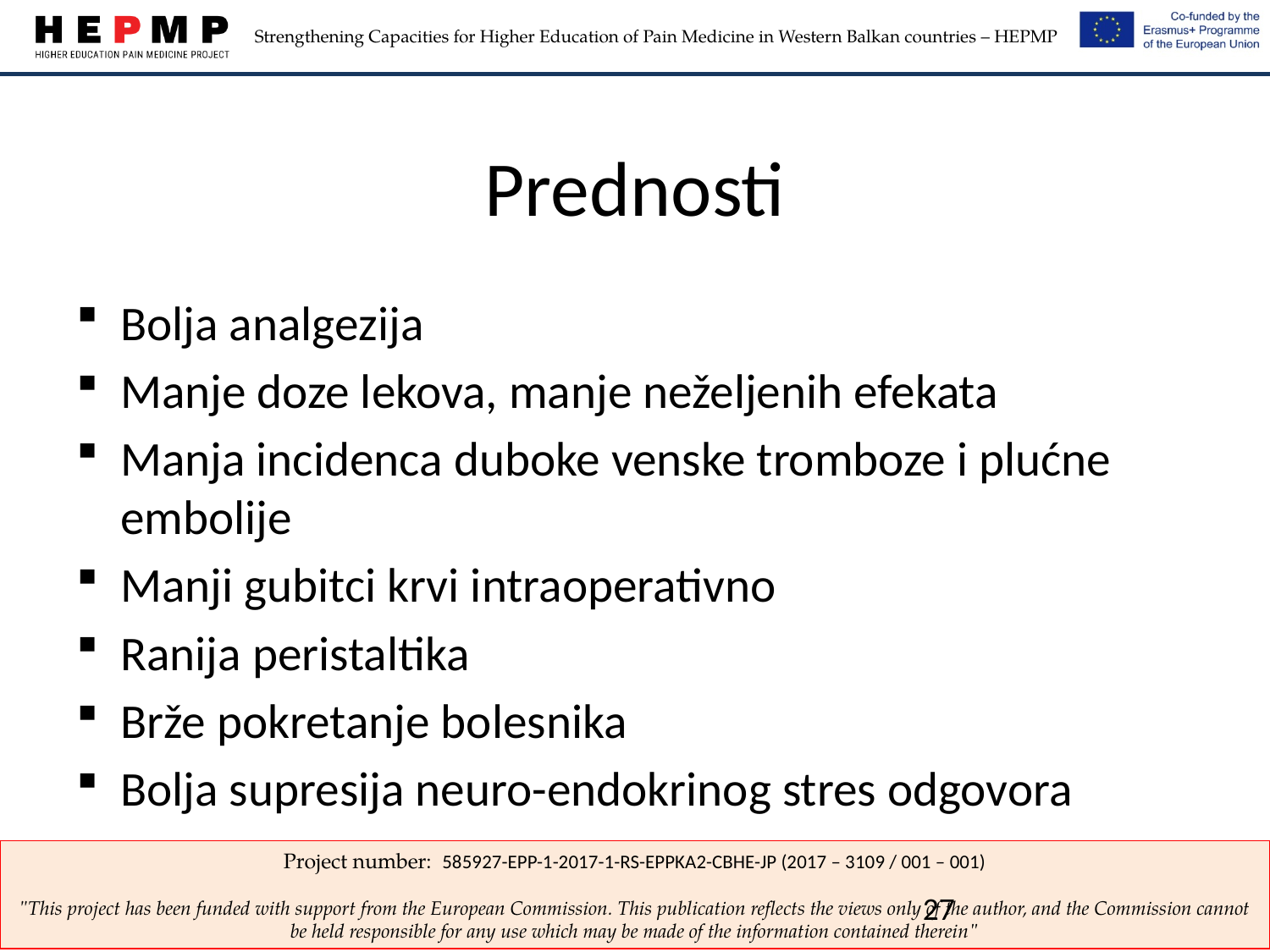

# Prednosti
Bolja analgezija
Manje doze lekova, manje neželjenih efekata
Manja incidenca duboke venske tromboze i plućne embolije
Manji gubitci krvi intraoperativno
Ranija peristaltika
Brže pokretanje bolesnika
Bolja supresija neuro-endokrinog stres odgovora
27